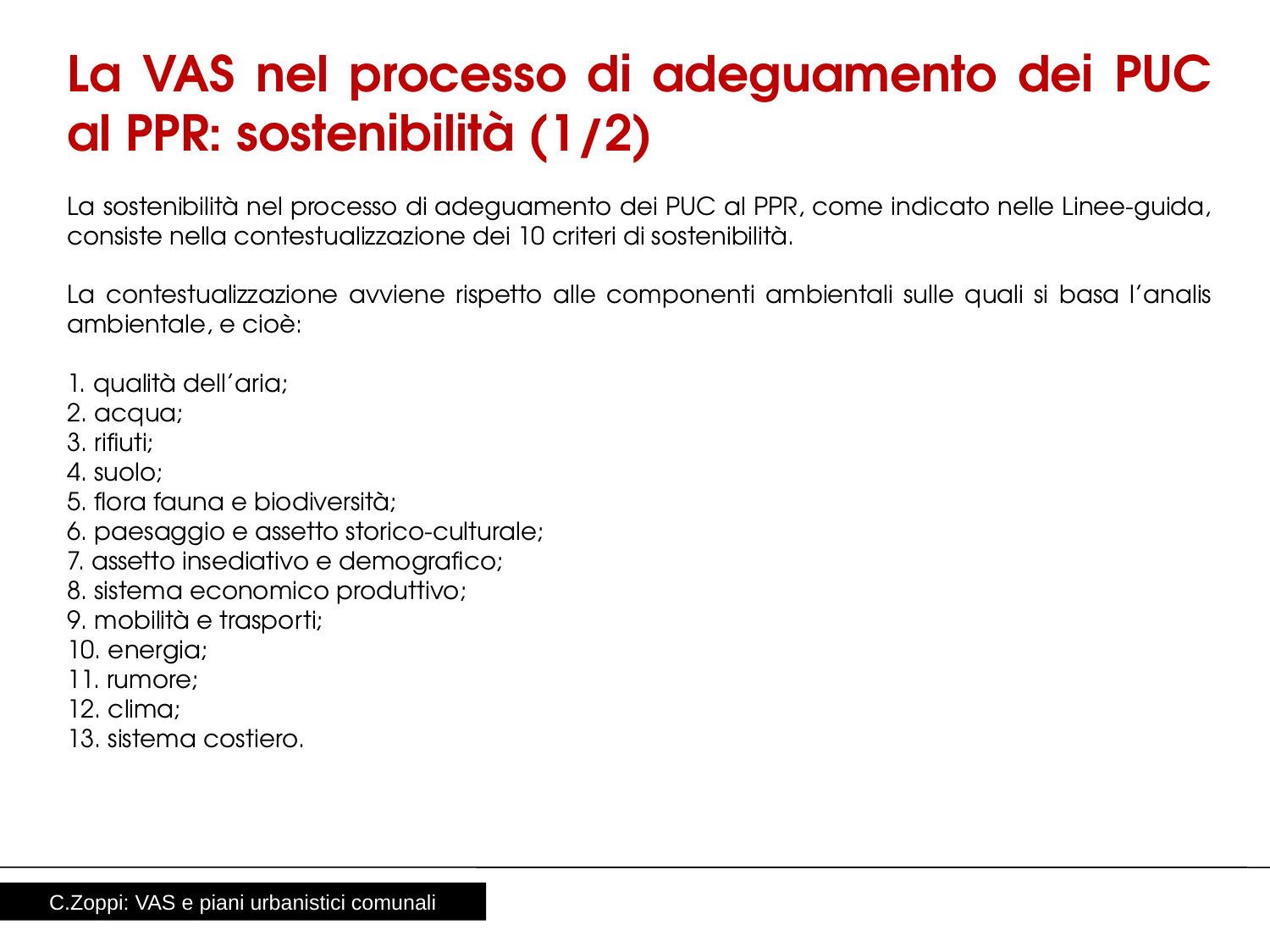

La VAS nel processo di adeguamento dei PUC al PPR: sostenibilità (1/2)

La sostenibilità nel processo di adeguamento dei PUC al PPR, come indicato nelle Linee-guida, consiste nella contestualizzazione dei 10 criteri di sostenibilità.

La contestualizzazione avviene rispetto alle componenti ambientali sulle quali si basa l’analis ambientale, e cioè:

1. qualità dell’aria;
2. acqua;
3. rifiuti;
4. suolo;
5. flora fauna e biodiversità;
6. paesaggio e assetto storico-culturale;
7. assetto insediativo e demografico;
8. sistema economico produttivo;
9. mobilità e trasporti;
10. energia;
11. rumore;
12. clima;
13. sistema costiero.